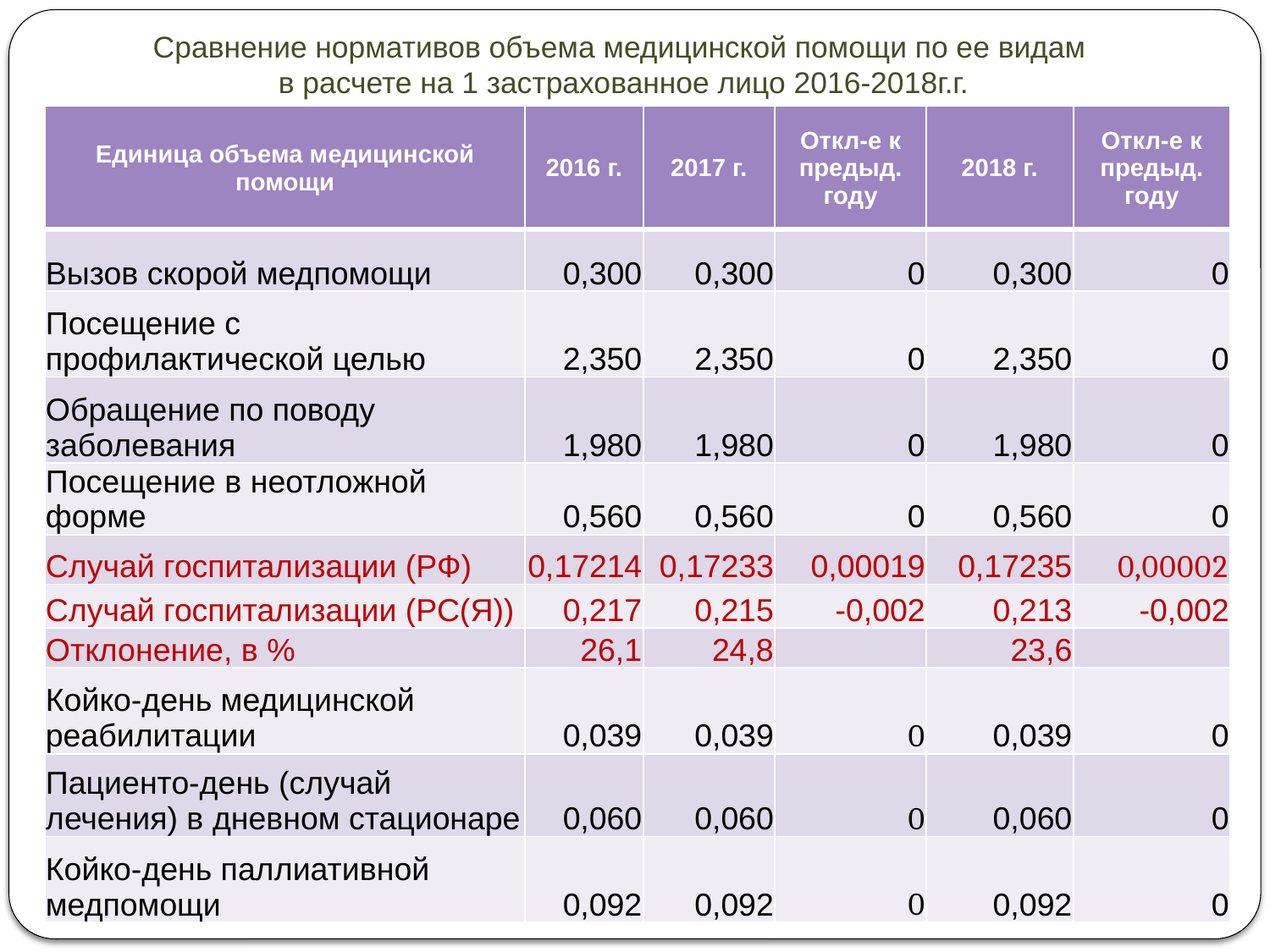

# Сравнение нормативов объема медицинской помощи по ее видам в расчете на 1 застрахованное лицо 2016-2018г.г.
| Единица объема медицинской помощи | 2016 г. | 2017 г. | Откл-е к предыд. году | 2018 г. | Откл-е к предыд. году |
| --- | --- | --- | --- | --- | --- |
| Вызов скорой медпомощи | 0,300 | 0,300 | 0 | 0,300 | 0 |
| Посещение с профилактической целью | 2,350 | 2,350 | 0 | 2,350 | 0 |
| Обращение по поводу заболевания | 1,980 | 1,980 | 0 | 1,980 | 0 |
| Посещение в неотложной форме | 0,560 | 0,560 | 0 | 0,560 | 0 |
| Случай госпитализации (РФ) | 0,17214 | 0,17233 | 0,00019 | 0,17235 | 0,00002 |
| Случай госпитализации (РС(Я)) | 0,217 | 0,215 | -0,002 | 0,213 | -0,002 |
| Отклонение, в % | 26,1 | 24,8 |  | 23,6 |  |
| Койко-день медицинской реабилитации | 0,039 | 0,039 | 0 | 0,039 | 0 |
| Пациенто-день (случай лечения) в дневном стационаре | 0,060 | 0,060 | 0 | 0,060 | 0 |
| Койко-день паллиативной медпомощи | 0,092 | 0,092 | 0 | 0,092 | 0 |